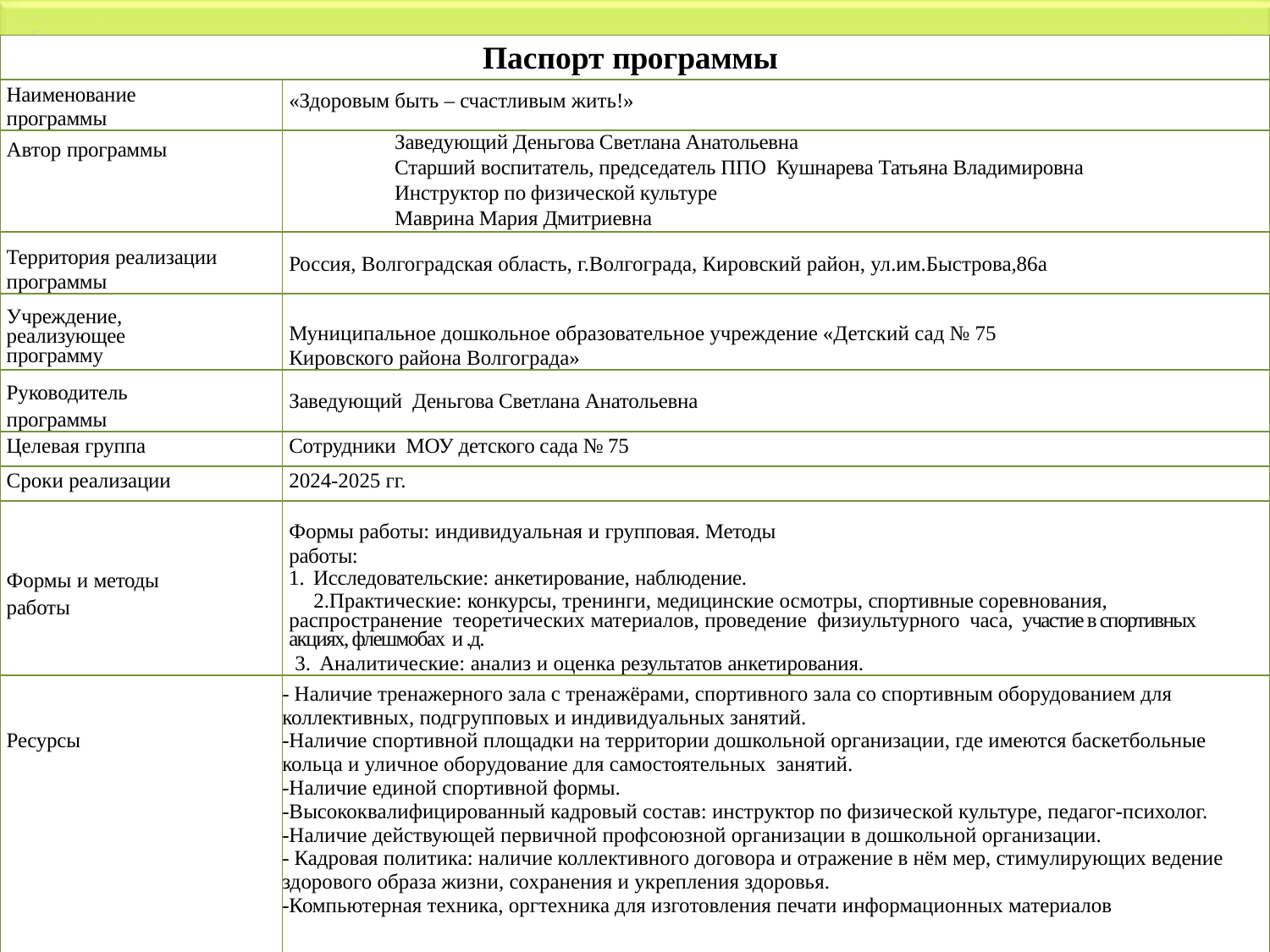

| Паспорт программы |  |
| --- | --- |
| Наименование программы | «Здоровым быть – счастливым жить!» |
| Автор программы | Заведующий Деньгова Светлана Анатольевна Старший воспитатель, председатель ППО Кушнарева Татьяна Владимировна Инструктор по физической культуре Маврина Мария Дмитриевна |
| Территория реализации программы | Россия, Волгоградская область, г.Волгограда, Кировский район, ул.им.Быстрова,86а |
| Учреждение, реализующее программу | Муниципальное дошкольное образовательное учреждение «Детский сад № 75 Кировского района Волгограда» |
| Руководитель программы | Заведующий Деньгова Светлана Анатольевна |
| Целевая группа | Сотрудники МОУ детского сада № 75 |
| Сроки реализации | 2024-2025 гг. |
| Формы и методы работы | Формы работы: индивидуальная и групповая. Методы работы: Исследовательские: анкетирование, наблюдение. Практические: конкурсы, тренинги, медицинские осмотры, спортивные соревнования, распространение теоретических материалов, проведение физиультурного часа, участие в спортивных акциях, флешмобах и .д. Аналитические: анализ и оценка результатов анкетирования. |
| Ресурсы | - Наличие тренажерного зала с тренажёрами, спортивного зала со спортивным оборудованием для коллективных, подгрупповых и индивидуальных занятий. -Наличие спортивной площадки на территории дошкольной организации, где имеются баскетбольные кольца и уличное оборудование для самостоятельных занятий. -Наличие единой спортивной формы. -Высококвалифицированный кадровый состав: инструктор по физической культуре, педагог-психолог. -Наличие действующей первичной профсоюзной организации в дошкольной организации. - Кадровая политика: наличие коллективного договора и отражение в нём мер, стимулирующих ведение здорового образа жизни, сохранения и укрепления здоровья. -Компьютерная техника, оргтехника для изготовления печати информационных материалов |